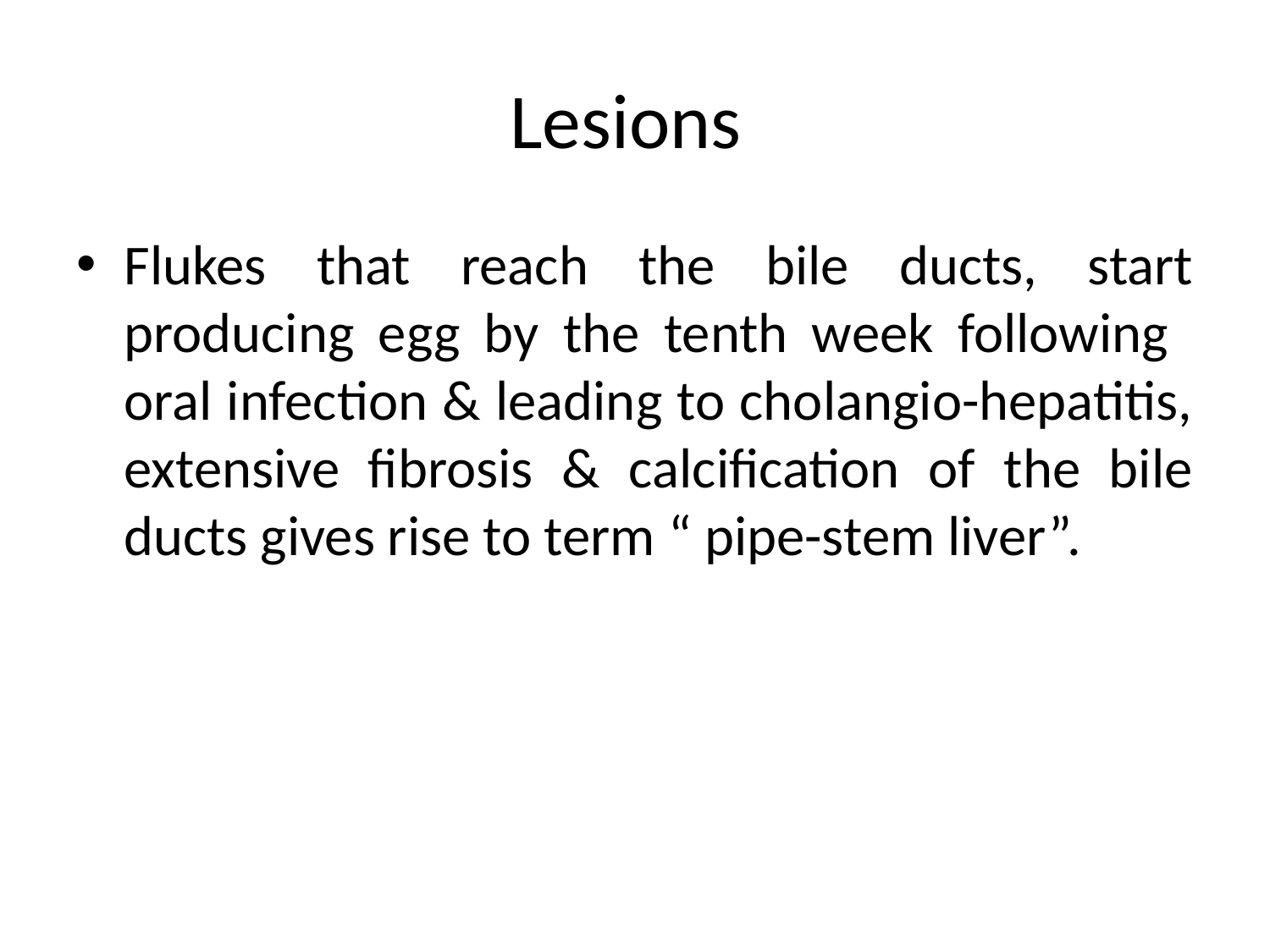

# Lesions
Flukes that reach the bile ducts, start producing egg by the tenth week following  oral infection & leading to cholangio-hepatitis, extensive fibrosis & calcification of the bile ducts gives rise to term “ pipe-stem liver”.